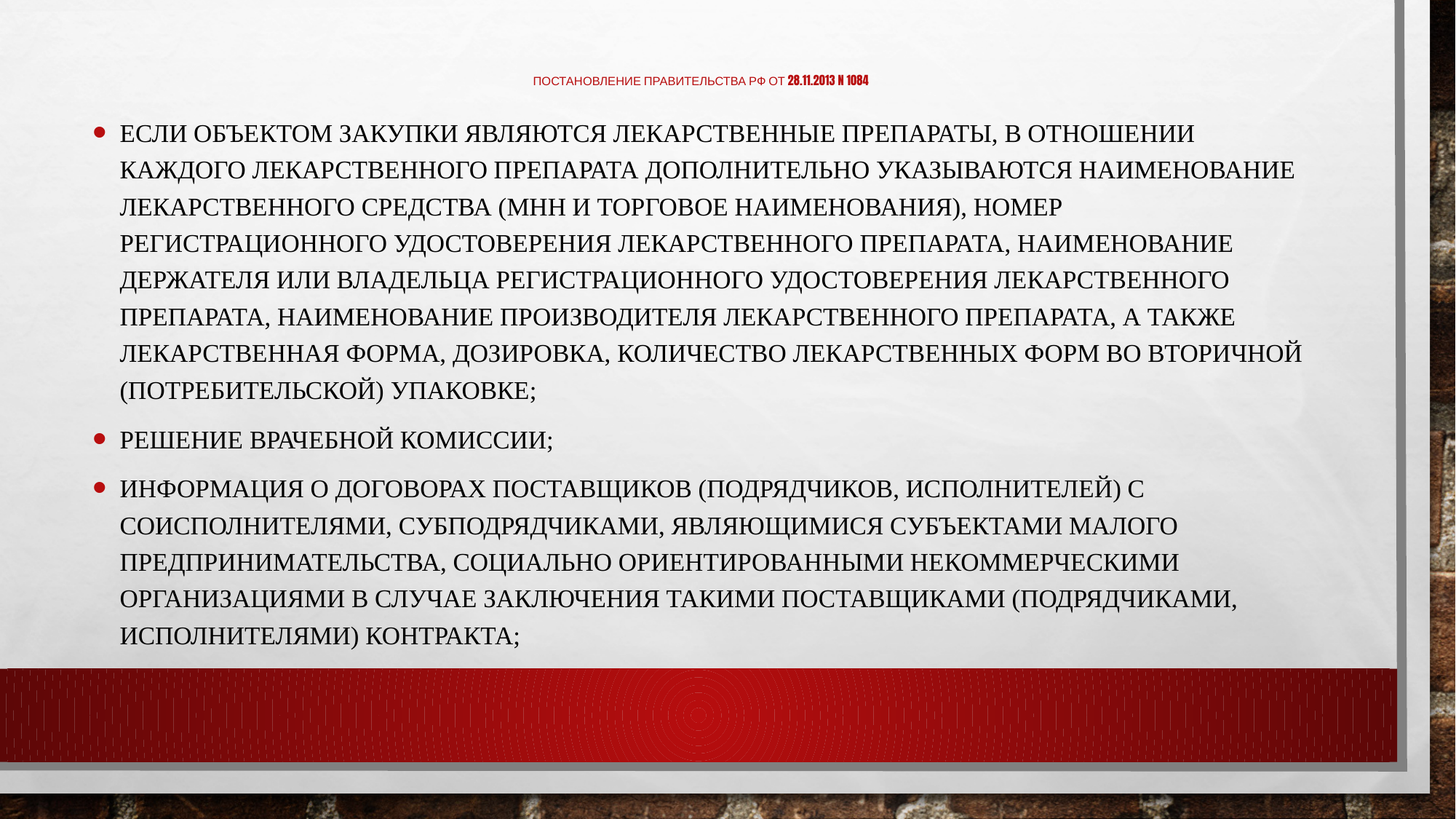

# Постановление Правительства РФ от 28.11.2013 N 1084
если объектом закупки являются лекарственные препараты, в отношении каждого лекарственного препарата дополнительно указываются наименование лекарственного средства (МНН и торговое наименования), номер регистрационного удостоверения лекарственного препарата, наименование держателя или владельца регистрационного удостоверения лекарственного препарата, наименование производителя лекарственного препарата, а также лекарственная форма, дозировка, количество лекарственных форм во вторичной (потребительской) упаковке;
решение врачебной комиссии;
информация о договорах поставщиков (подрядчиков, исполнителей) с соисполнителями, субподрядчиками, являющимися субъектами малого предпринимательства, социально ориентированными некоммерческими организациями в случае заключения такими поставщиками (подрядчиками, исполнителями) контракта;